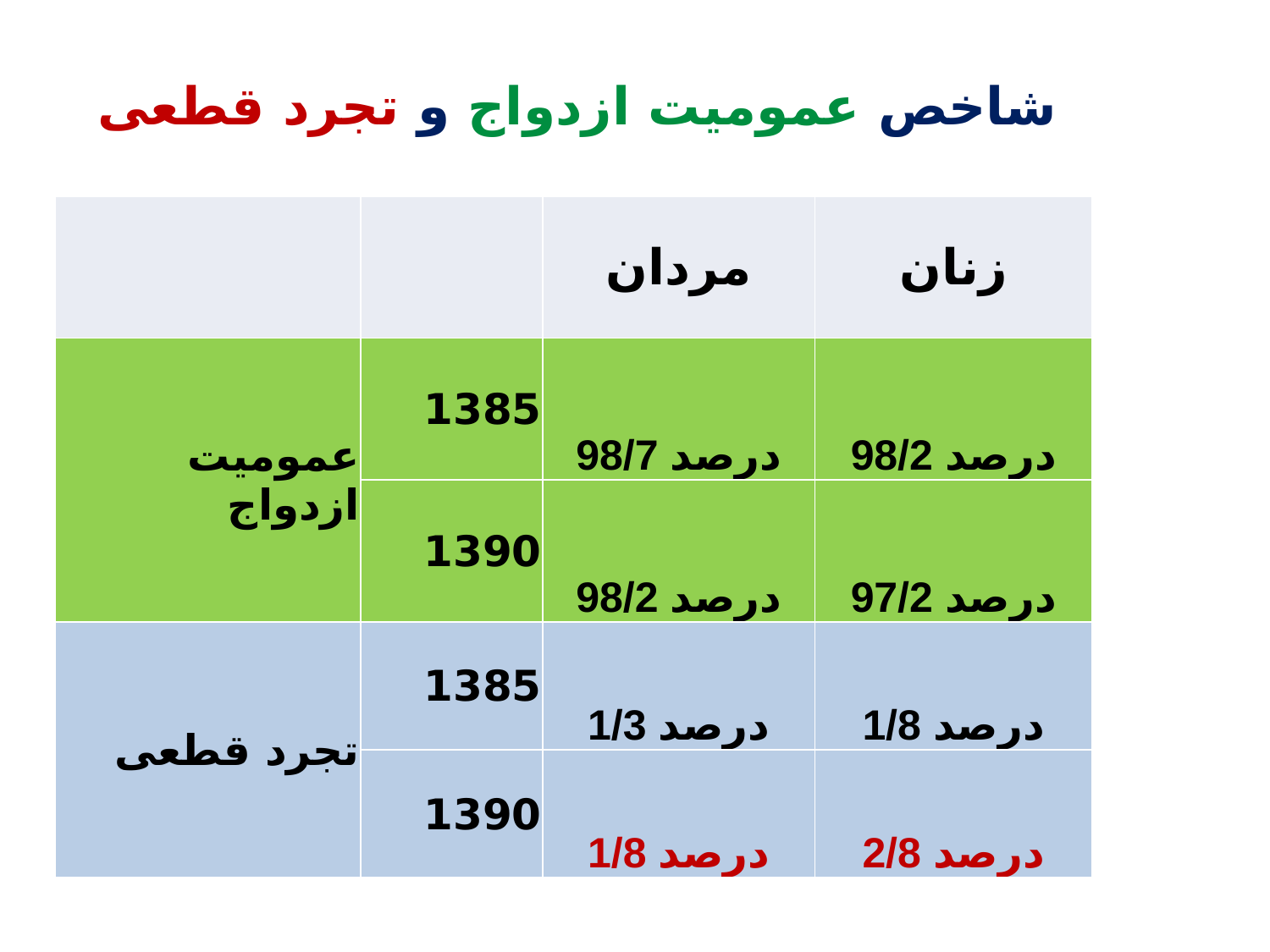

شاخص عمومیت ازدواج و تجرد قطعی
|  |  | مردان | زنان |
| --- | --- | --- | --- |
| عمومیت ازدواج | 1385 | 98/7 درصد | 98/2 درصد |
|  | 1390 | 98/2 درصد | 97/2 درصد |
| تجرد قطعی | 1385 | 1/3 درصد | 1/8 درصد |
|  | 1390 | 1/8 درصد | 2/8 درصد |